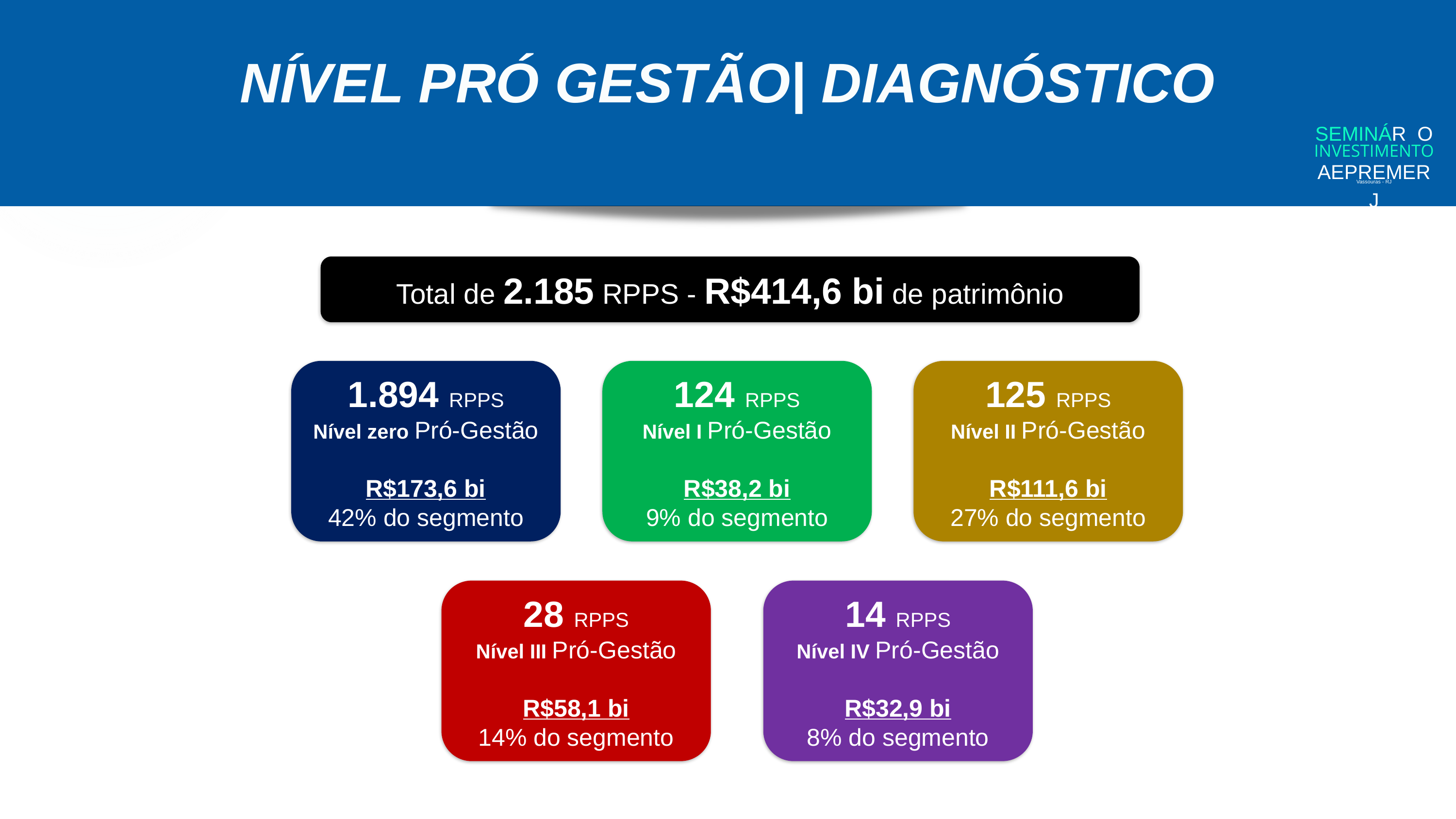

NÍVEL PRÓ GESTÃO| DIAGNÓSTICO

SEMINÁR  O
INVESTIMENTO
AEPREMERJ
Vassouras - RJ

Total de 2.185 RPPS - R$414,6 bi de patrimônio
1.894 RPPS
Nível zero Pró-Gestão

R$173,6 bi
42% do segmento
124 RPPS
Nível I Pró-Gestão

R$38,2 bi
9% do segmento
125 RPPS
Nível II Pró-Gestão

R$111,6 bi
27% do segmento
28 RPPS
Nível III Pró-Gestão

R$58,1 bi
14% do segmento
14 RPPS
Nível IV Pró-Gestão

R$32,9 bi
8% do segmento